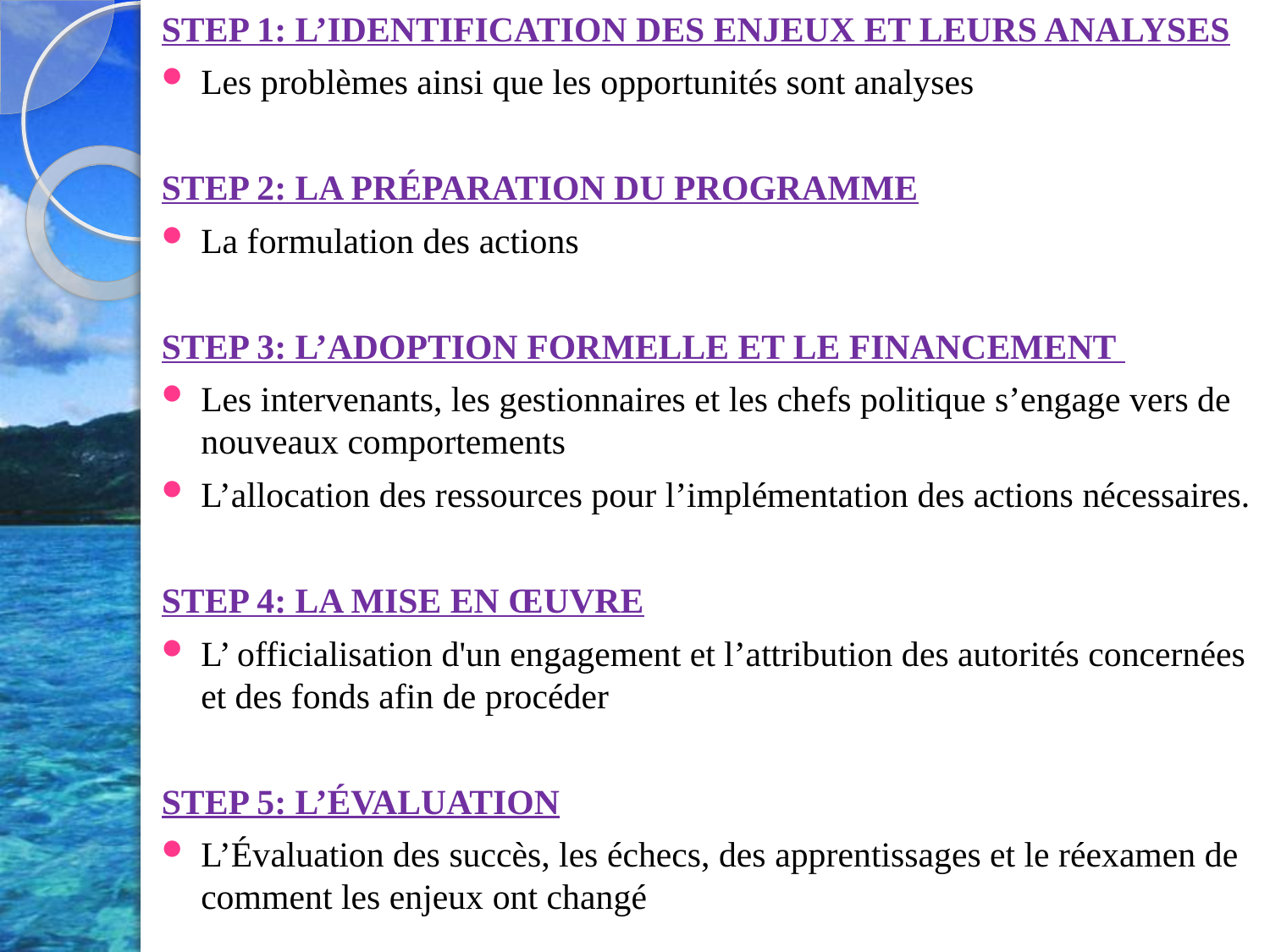

STEP 1: L’IDENTIFICATION DES ENJEUX ET LEURS ANALYSES
Les problèmes ainsi que les opportunités sont analyses

STEP 2: LA PRÉPARATION DU PROGRAMME
La formulation des actions

STEP 3: L’ADOPTION FORMELLE ET LE FINANCEMENT
Les intervenants, les gestionnaires et les chefs politique s’engage vers de nouveaux comportements
L’allocation des ressources pour l’implémentation des actions nécessaires.

STEP 4: LA MISE EN ŒUVRE
L’ officialisation d'un engagement et l’attribution des autorités concernées et des fonds afin de procéder

STEP 5: L’ÉVALUATION
L’Évaluation des succès, les échecs, des apprentissages et le réexamen de comment les enjeux ont changé